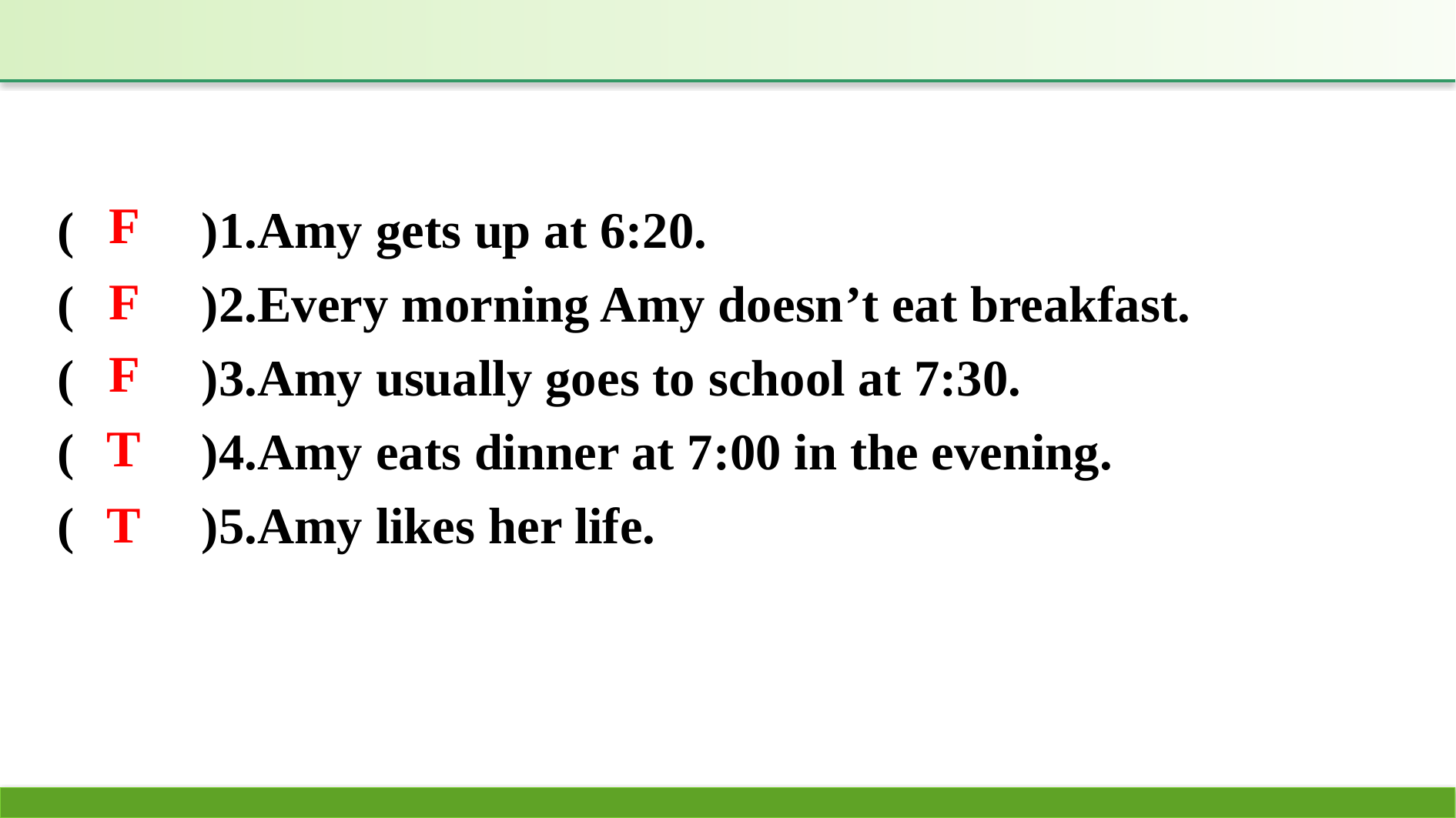

(　　)1.Amy gets up at 6:20.
(　　)2.Every morning Amy doesn’t eat breakfast.
(　　)3.Amy usually goes to school at 7:30.
(　　)4.Amy eats dinner at 7:00 in the evening.
(　　)5.Amy likes her life.
F
F
F
T
T